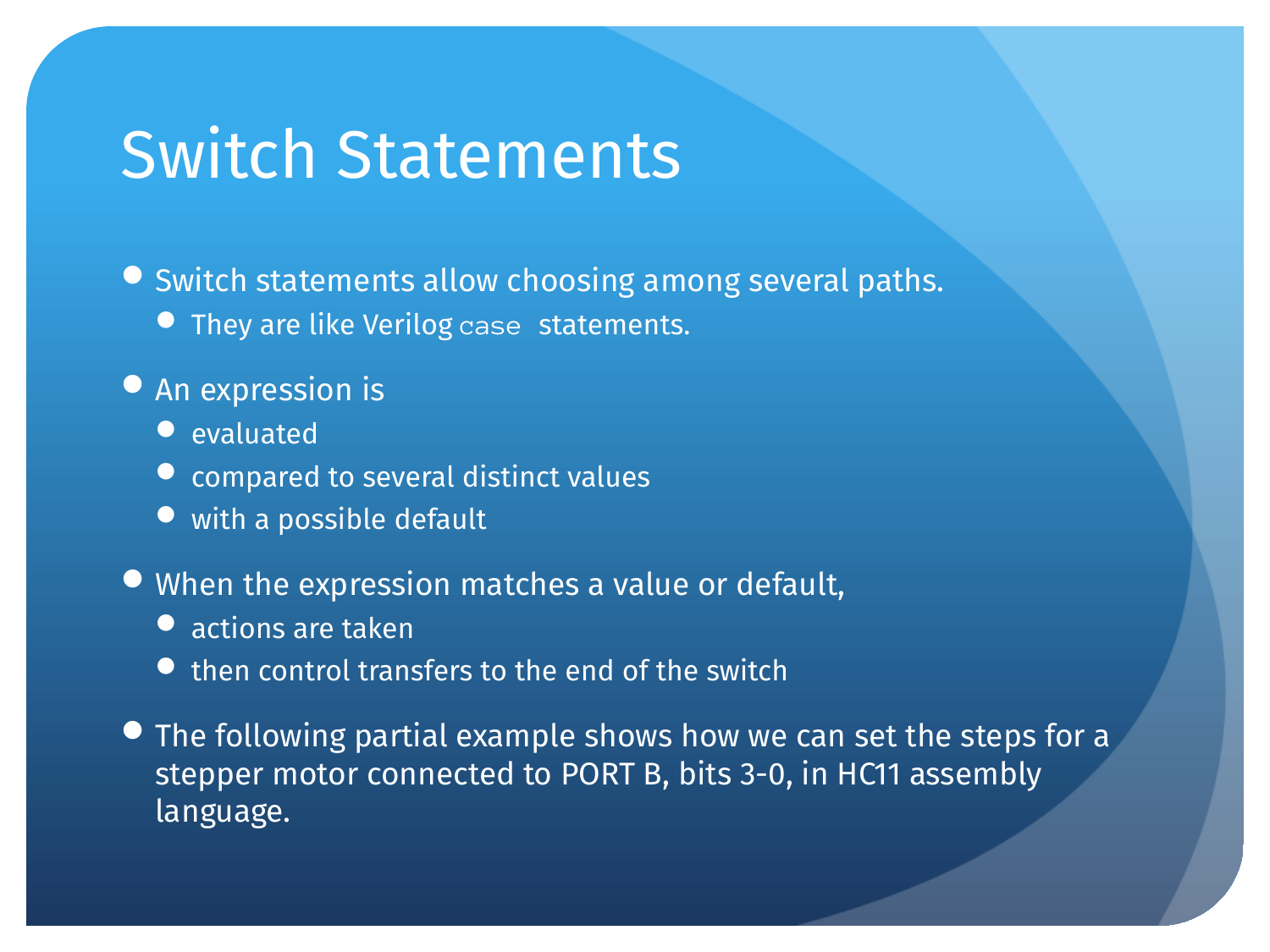

# Switch Statements
Switch statements allow choosing among several paths.
They are like Verilog case statements.
An expression is
evaluated
compared to several distinct values
with a possible default
When the expression matches a value or default,
actions are taken
then control transfers to the end of the switch
The following partial example shows how we can set the steps for a stepper motor connected to PORT B, bits 3-0, in HC11 assembly language.